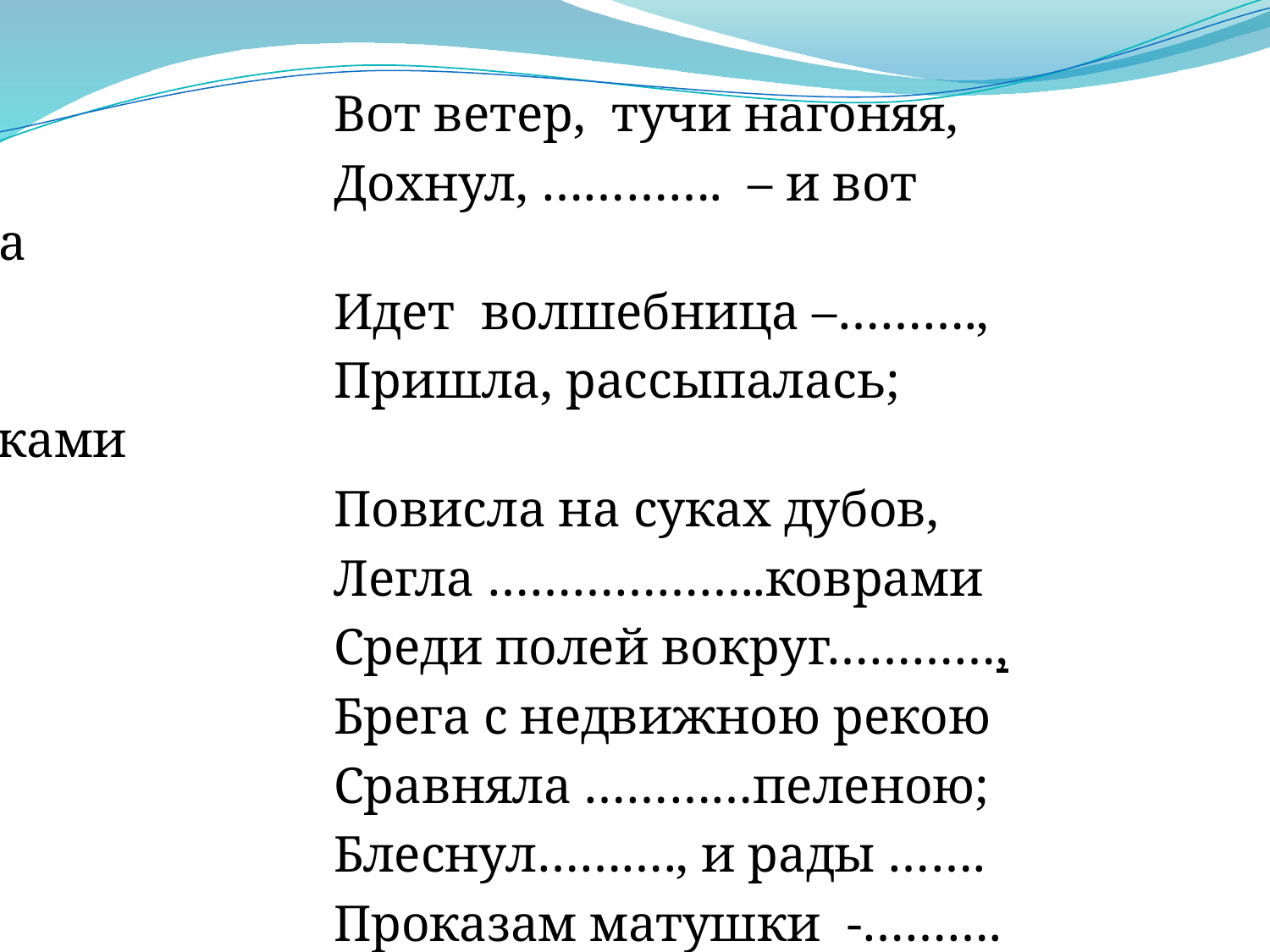

#
                                 Вот ветер,  тучи нагоняя,
                                 Дохнул, ………….  – и вот сама
                                 Идет  волшебница –……….,
                                 Пришла, рассыпалась; клоками
                                 Повисла на суках дубов,
                                 Легла ………………..коврами
                                 Среди полей вокруг…………,
                                 Брега с недвижною рекою
                                 Сравняла …………пеленою;
                                 Блеснул………., и рады …….
                                 Проказам матушки  -……….